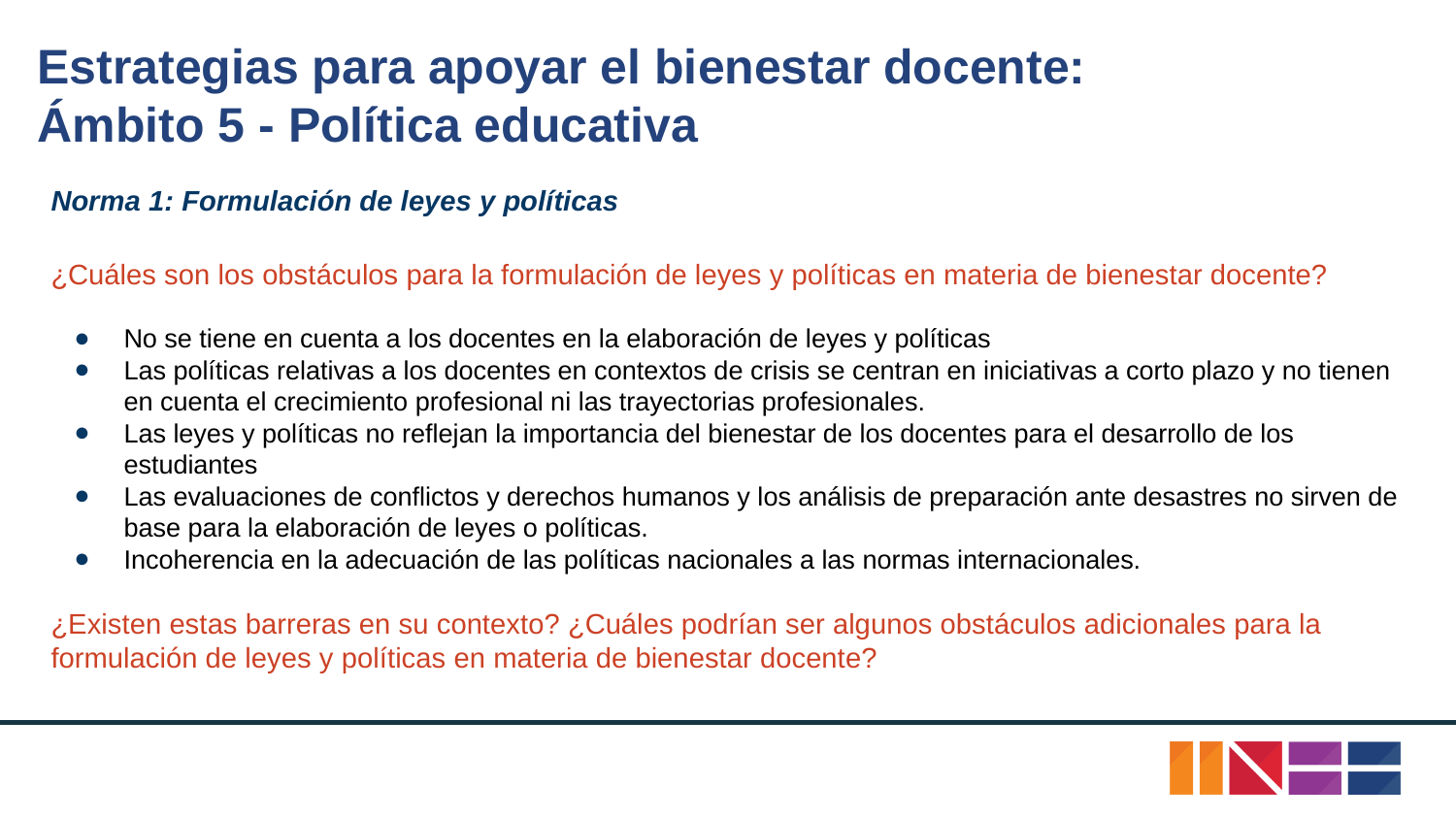

# Estrategias para apoyar el bienestar docente:
Ámbito 5 - Política educativa
Norma 1: Formulación de leyes y políticas
¿Cuáles son los obstáculos para la formulación de leyes y políticas en materia de bienestar docente?

No se tiene en cuenta a los docentes en la elaboración de leyes y políticas
Las políticas relativas a los docentes en contextos de crisis se centran en iniciativas a corto plazo y no tienen en cuenta el crecimiento profesional ni las trayectorias profesionales.
Las leyes y políticas no reflejan la importancia del bienestar de los docentes para el desarrollo de los estudiantes
Las evaluaciones de conflictos y derechos humanos y los análisis de preparación ante desastres no sirven de base para la elaboración de leyes o políticas.
Incoherencia en la adecuación de las políticas nacionales a las normas internacionales.

¿Existen estas barreras en su contexto? ¿Cuáles podrían ser algunos obstáculos adicionales para la formulación de leyes y políticas en materia de bienestar docente?